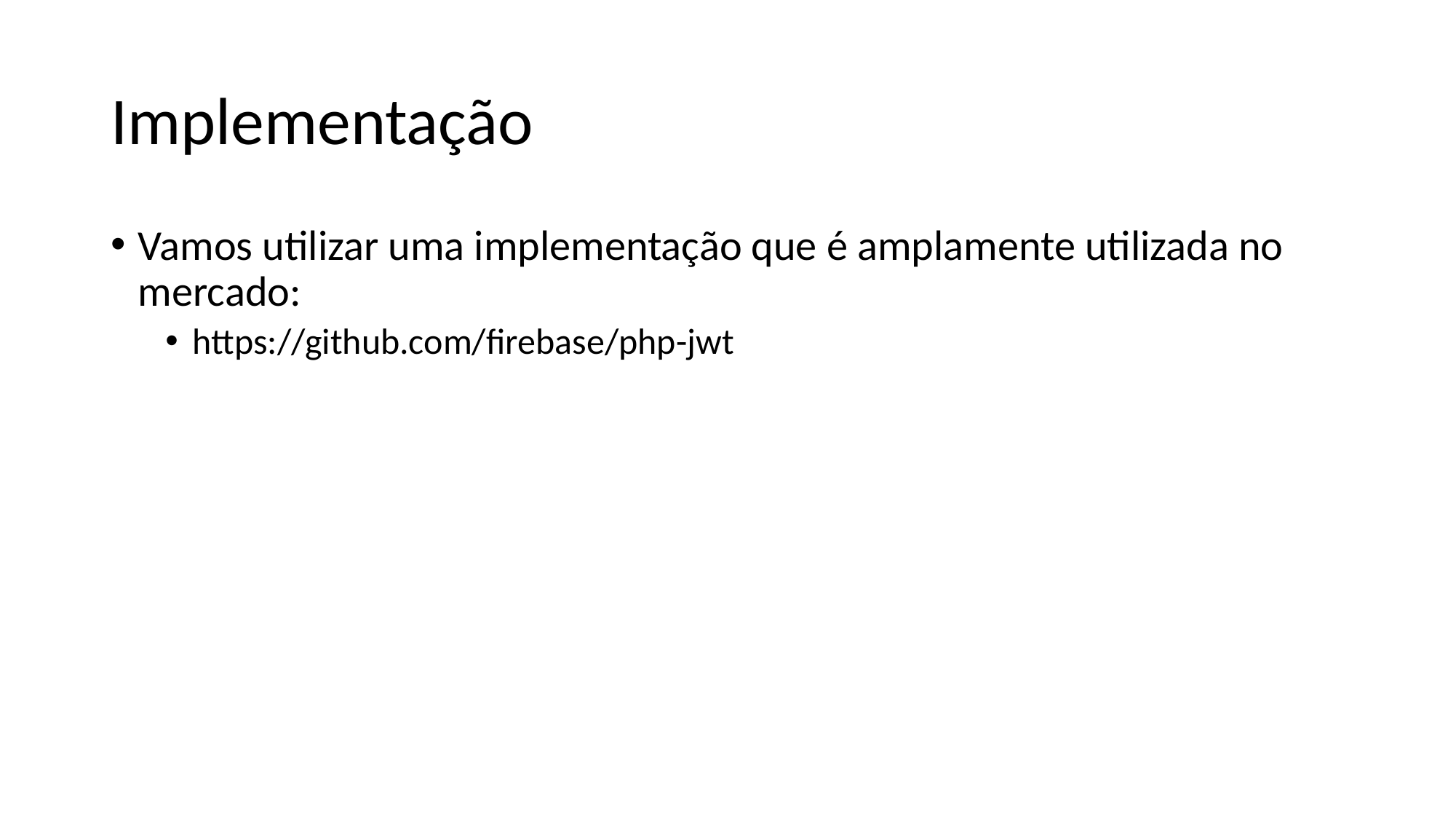

# Implementação
Vamos utilizar uma implementação que é amplamente utilizada no mercado:
https://github.com/firebase/php-jwt